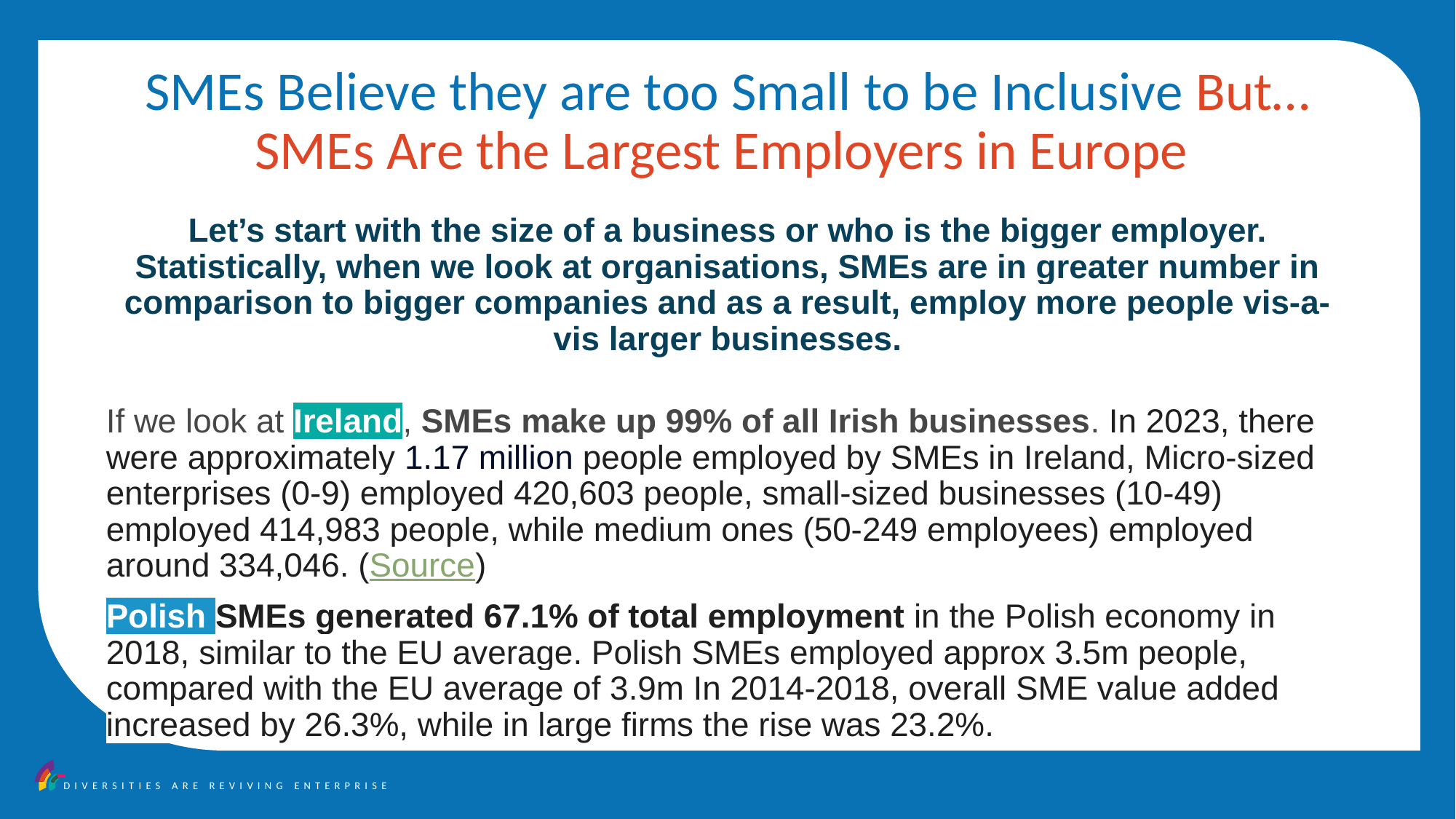

SMEs Believe they are too Small to be Inclusive But…SMEs Are the Largest Employers in Europe
Let’s start with the size of a business or who is the bigger employer. Statistically, when we look at organisations, SMEs are in greater number in comparison to bigger companies and as a result, employ more people vis-a-vis larger businesses.

If we look at Ireland, SMEs make up 99% of all Irish businesses. In 2023, there were approximately 1.17 million people employed by SMEs in Ireland, Micro-sized enterprises (0-9) employed 420,603 people, small-sized businesses (10-49) employed 414,983 people, while medium ones (50-249 employees) employed around 334,046. (Source)
Polish SMEs generated 67.1% of total employment in the Polish economy in 2018, similar to the EU average. Polish SMEs employed approx 3.5m people, compared with the EU average of 3.9m In 2014-2018, overall SME value added increased by 26.3%, while in large firms the rise was 23.2%.